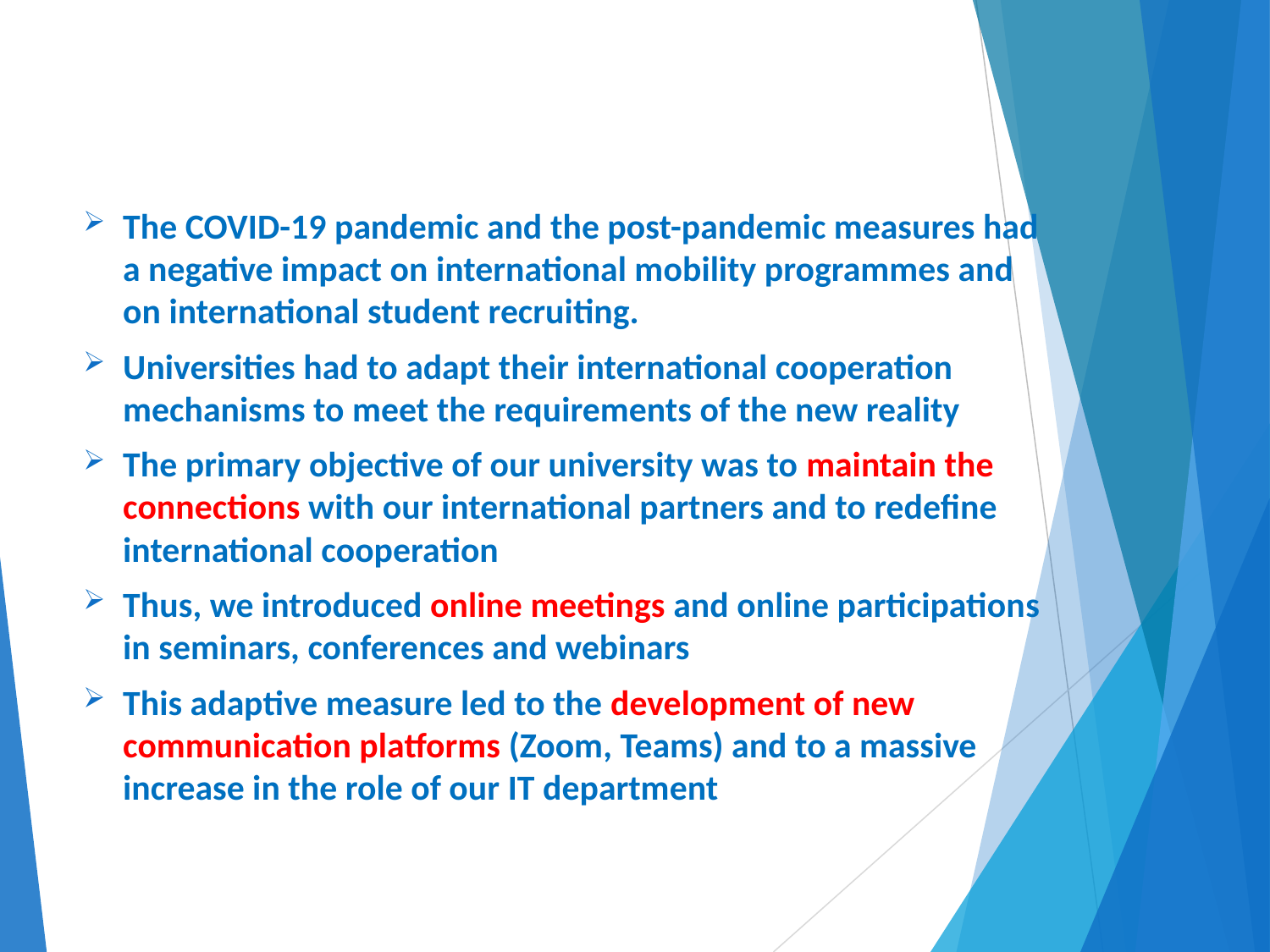

# Redefining international cooperation
The COVID-19 pandemic and the post-pandemic measures had a negative impact on international mobility programmes and on international student recruiting.
Universities had to adapt their international cooperation mechanisms to meet the requirements of the new reality
The primary objective of our university was to maintain the connections with our international partners and to redefine international cooperation
Thus, we introduced online meetings and online participations in seminars, conferences and webinars
This adaptive measure led to the development of new communication platforms (Zoom, Teams) and to a massive increase in the role of our IT department